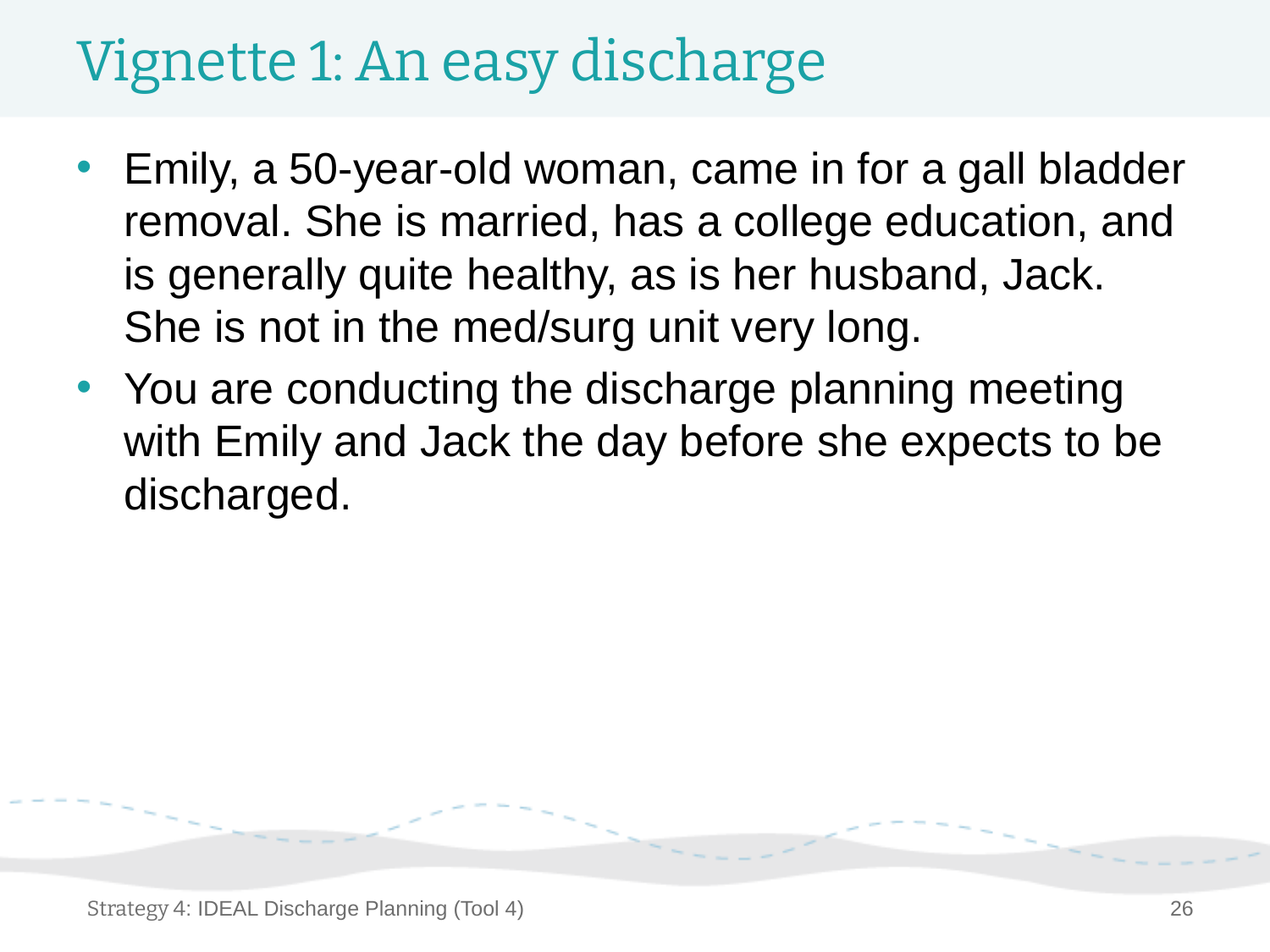

# Vignette 1: An easy discharge
Emily, a 50-year-old woman, came in for a gall bladder removal. She is married, has a college education, and is generally quite healthy, as is her husband, Jack. She is not in the med/surg unit very long.
You are conducting the discharge planning meeting with Emily and Jack the day before she expects to be discharged.
Strategy 4: IDEAL Discharge Planning (Tool 4)
26